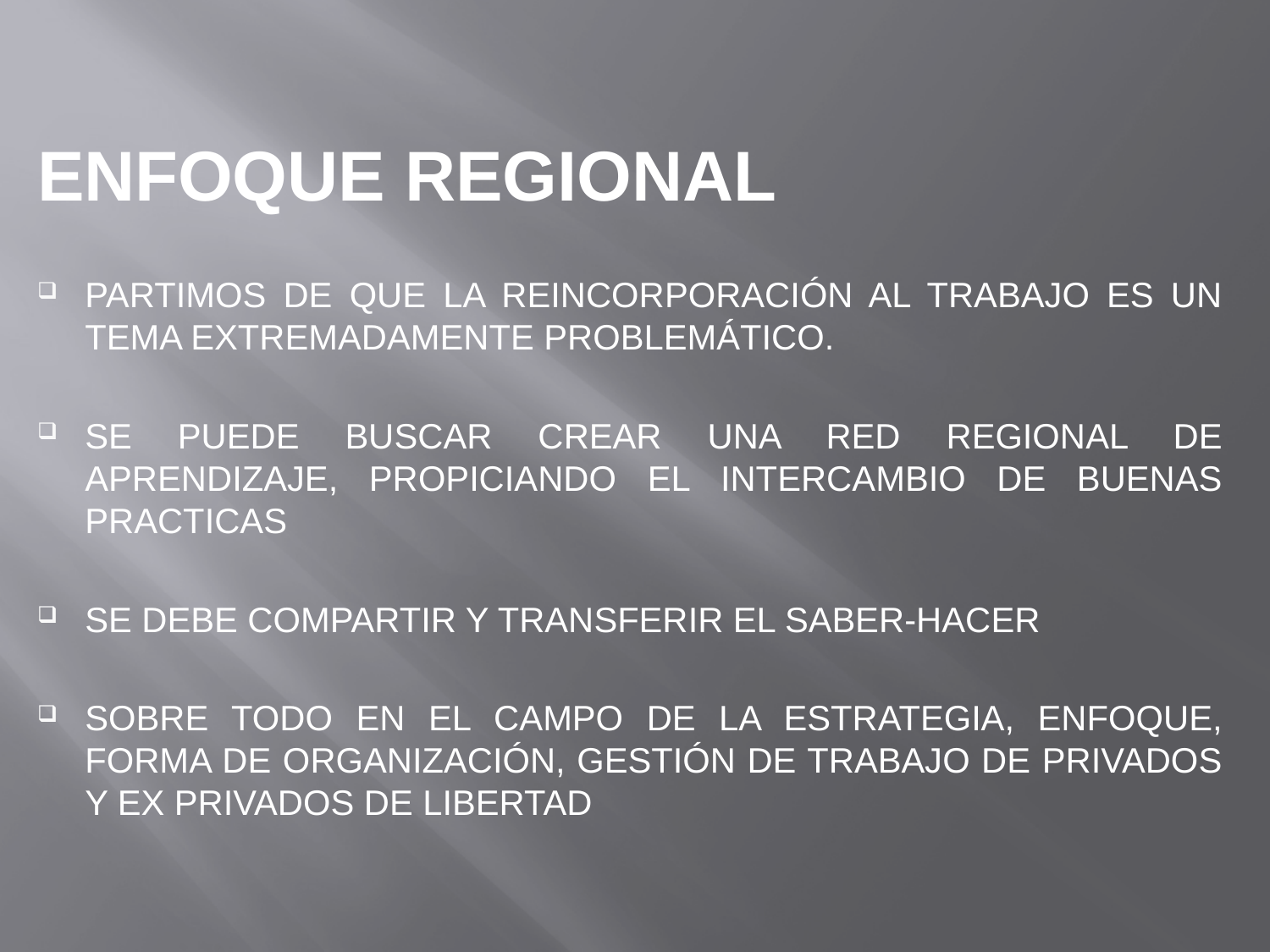

# ENFOQUE REGIONAL
PARTIMOS DE QUE LA REINCORPORACIÓN AL TRABAJO ES UN TEMA EXTREMADAMENTE PROBLEMÁTICO.

SE PUEDE BUSCAR CREAR UNA RED REGIONAL DE APRENDIZAJE, PROPICIANDO EL INTERCAMBIO DE BUENAS PRACTICAS

SE DEBE COMPARTIR Y TRANSFERIR EL SABER-HACER

SOBRE TODO EN EL CAMPO DE LA ESTRATEGIA, ENFOQUE, FORMA DE ORGANIZACIÓN, GESTIÓN DE TRABAJO DE PRIVADOS Y EX PRIVADOS DE LIBERTAD